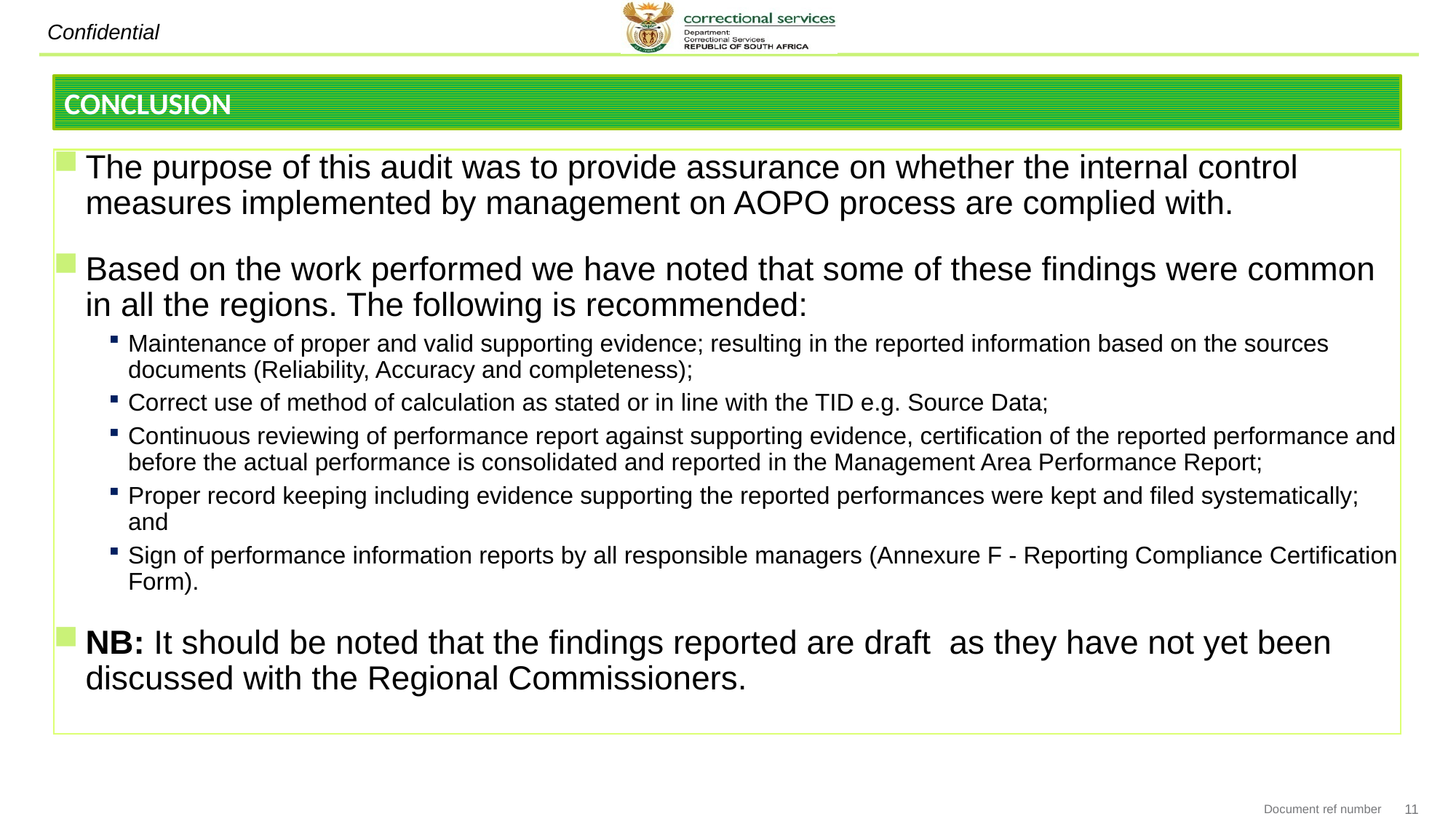

CONCLUSION
The purpose of this audit was to provide assurance on whether the internal control measures implemented by management on AOPO process are complied with.
Based on the work performed we have noted that some of these findings were common in all the regions. The following is recommended:
Maintenance of proper and valid supporting evidence; resulting in the reported information based on the sources documents (Reliability, Accuracy and completeness);
Correct use of method of calculation as stated or in line with the TID e.g. Source Data;
Continuous reviewing of performance report against supporting evidence, certification of the reported performance and before the actual performance is consolidated and reported in the Management Area Performance Report;
Proper record keeping including evidence supporting the reported performances were kept and filed systematically; and
Sign of performance information reports by all responsible managers (Annexure F - Reporting Compliance Certification Form).
NB: It should be noted that the findings reported are draft  as they have not yet been discussed with the Regional Commissioners.